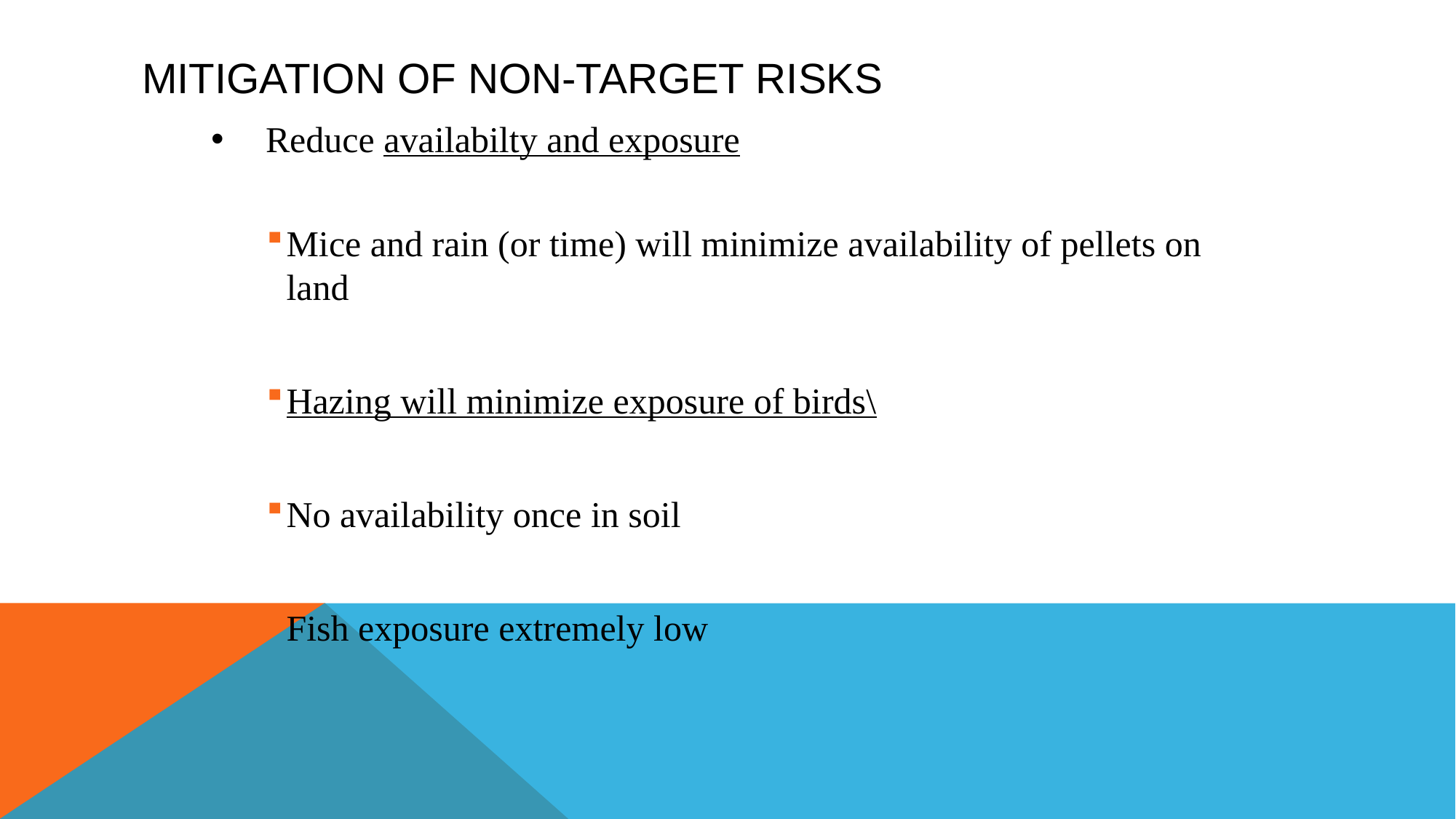

# mitigation of non-target risks
Reduce availabilty and exposure

Mice and rain (or time) will minimize availability of pellets on land

Hazing will minimize exposure of birds\

No availability once in soil

Fish exposure extremely low